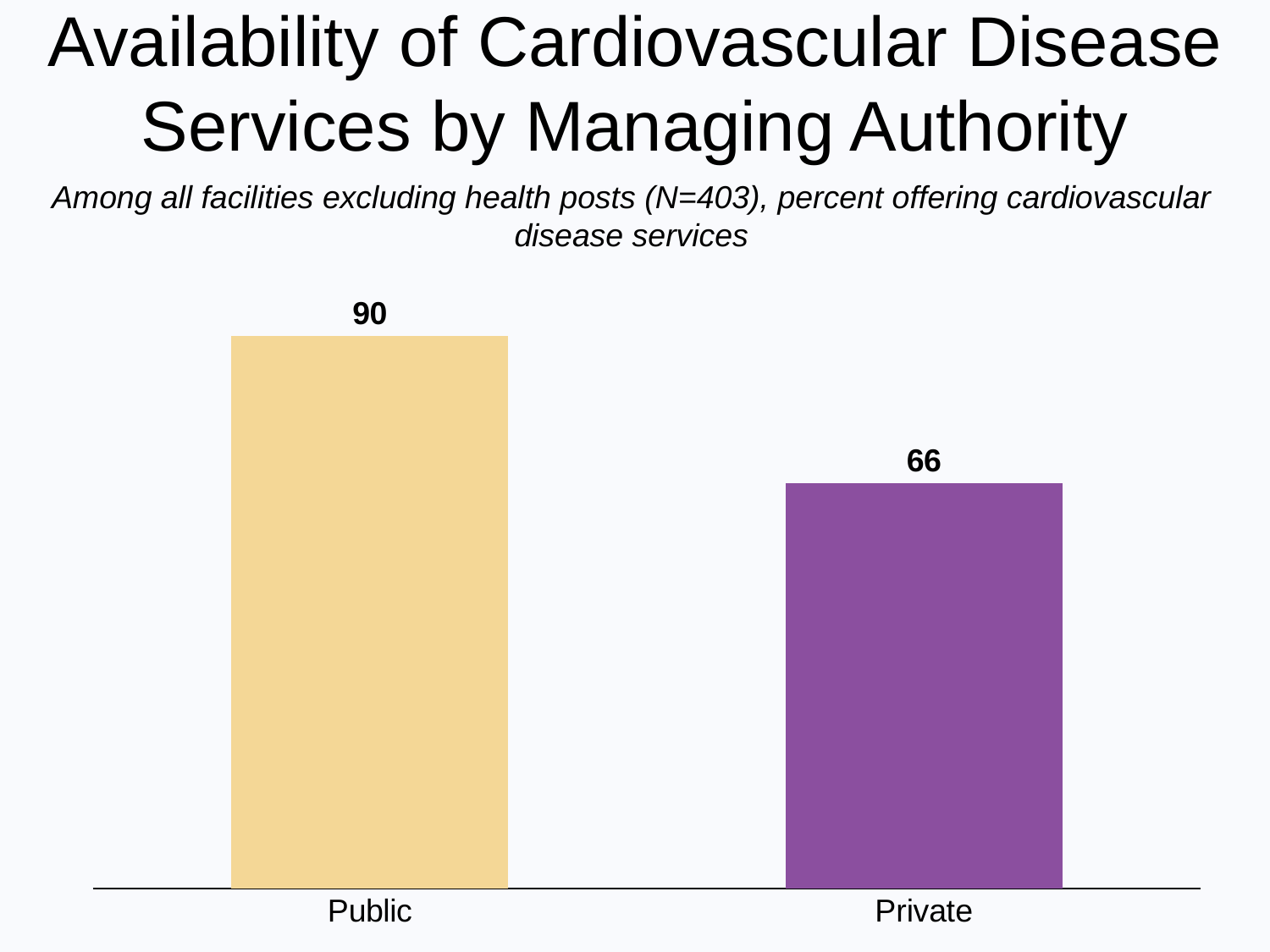

Availability of Cardiovascular Disease Services by Managing Authority
Among all facilities excluding health posts (N=403), percent offering cardiovascular disease services

### Chart

| Category | CVD |
|---|---|
| Public | 90.0 |
| Private | 66.0 |